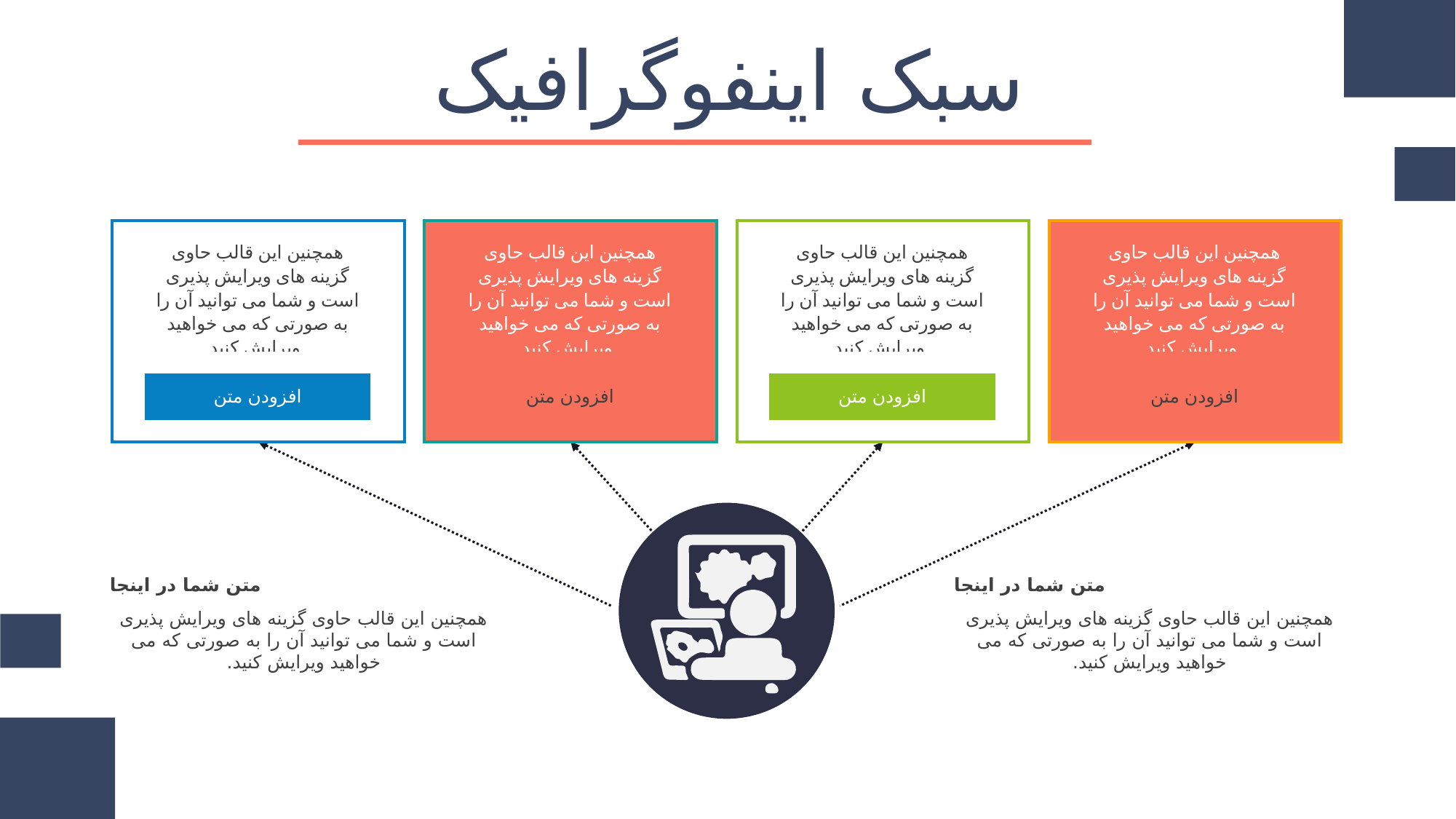

سبک اینفوگرافیک

|  |  |  |
| --- | --- | --- |
|  | همچنین این قالب حاوی گزینه های ویرایش پذیری است و شما می توانید آن را به صورتی که می خواهید ویرایش کنید. |  |
|  |  |  |
|  | افزودن متن |  |
|  |  |  |
|  |  |  |
| --- | --- | --- |
|  | همچنین این قالب حاوی گزینه های ویرایش پذیری است و شما می توانید آن را به صورتی که می خواهید ویرایش کنید. |  |
|  |  |  |
|  | افزودن متن |  |
|  |  |  |
|  |  |  |
| --- | --- | --- |
|  | همچنین این قالب حاوی گزینه های ویرایش پذیری است و شما می توانید آن را به صورتی که می خواهید ویرایش کنید. |  |
|  |  |  |
|  | افزودن متن |  |
|  |  |  |
|  |  |  |
| --- | --- | --- |
|  | همچنین این قالب حاوی گزینه های ویرایش پذیری است و شما می توانید آن را به صورتی که می خواهید ویرایش کنید. |  |
|  |  |  |
|  | افزودن متن |  |
|  |  |  |

متن شما در اینجا

همچنین این قالب حاوی گزینه های ویرایش پذیری است و شما می توانید آن را به صورتی که می خواهید ویرایش کنید.
متن شما در اینجا

همچنین این قالب حاوی گزینه های ویرایش پذیری است و شما می توانید آن را به صورتی که می خواهید ویرایش کنید.